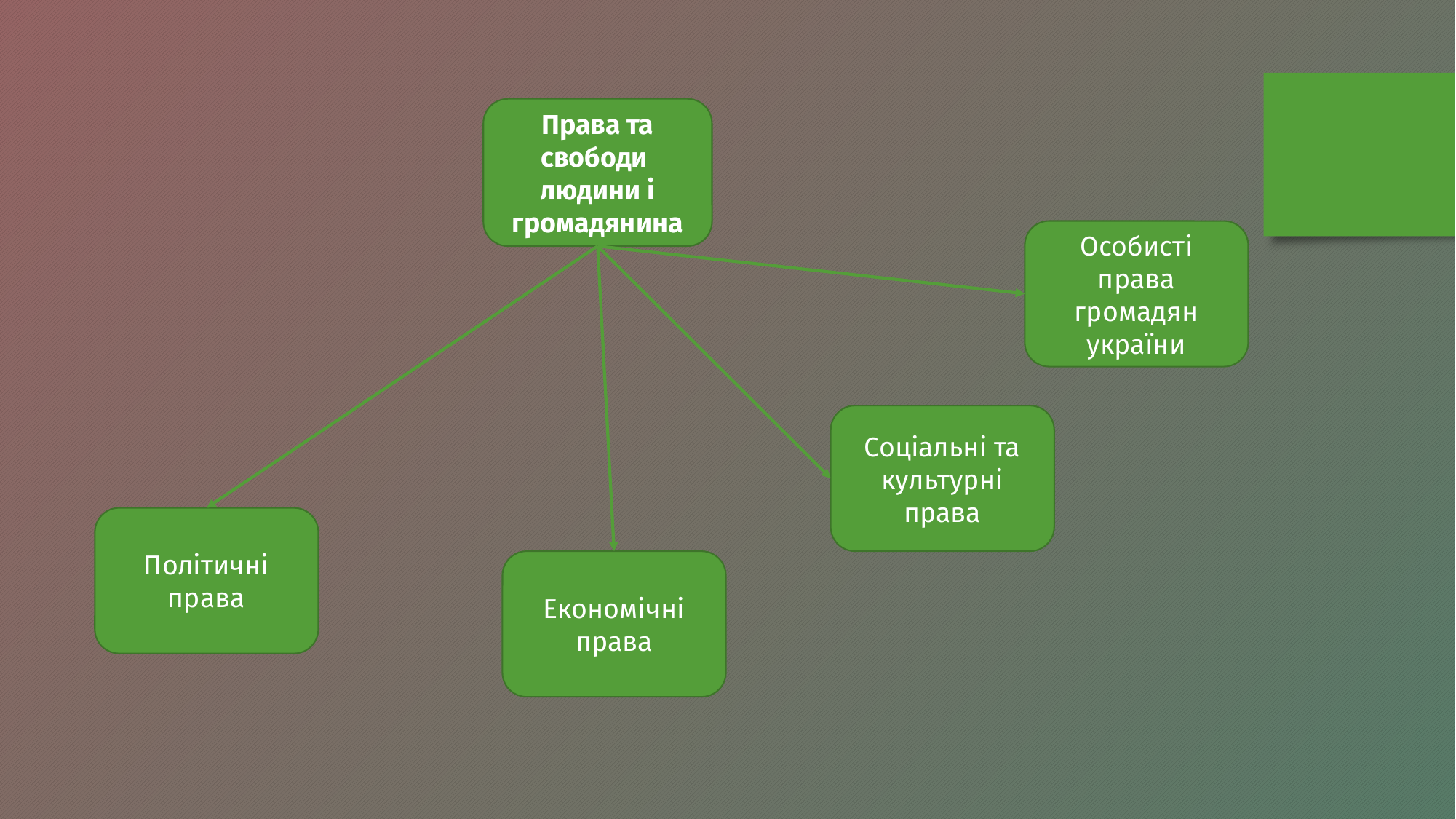

Права та свободи
людини і громадянина
Особисті права громадян україни
Соціальні та культурні права
Політичні права
Економічні права